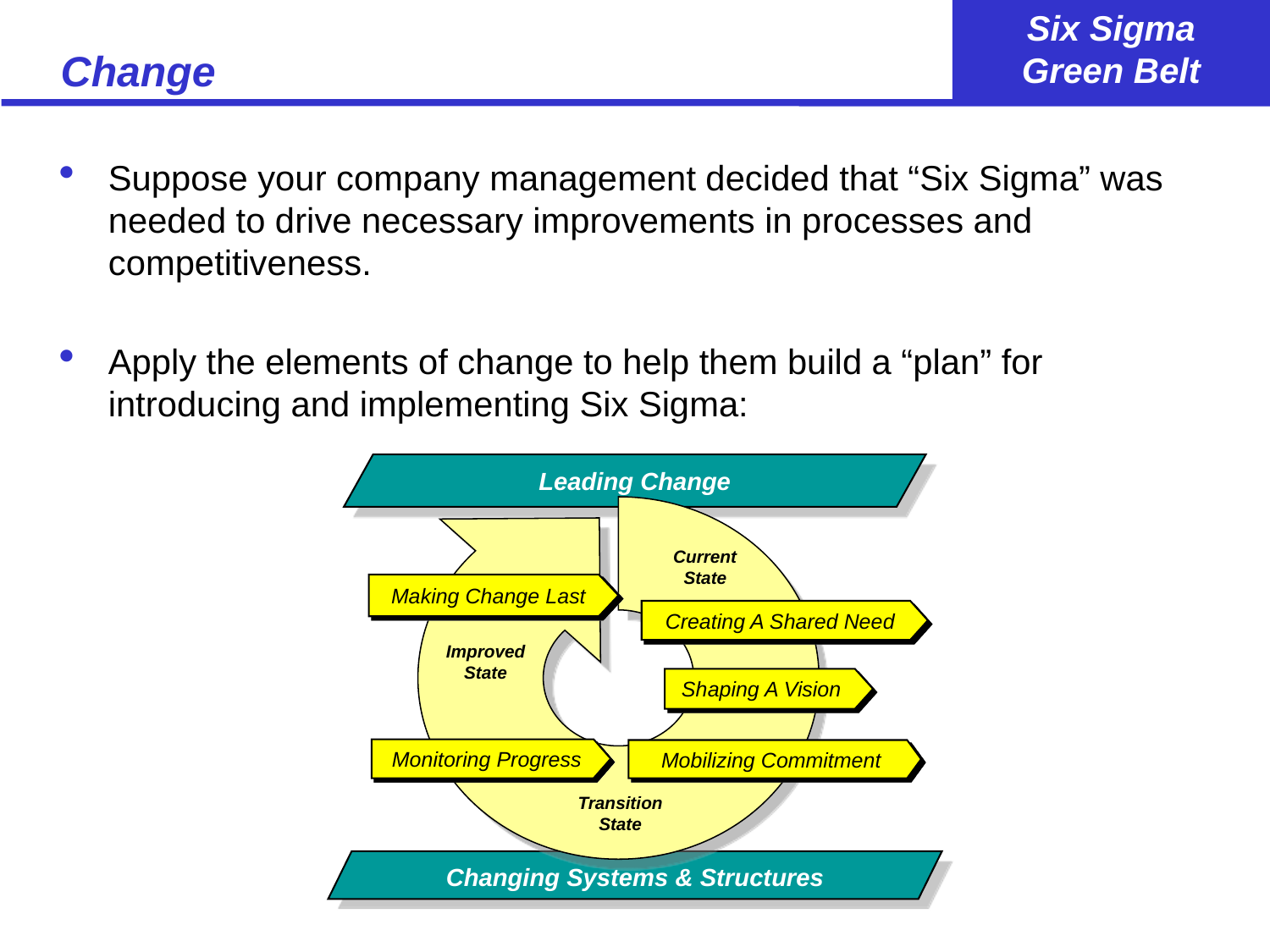

# Change
Suppose your company management decided that “Six Sigma” was needed to drive necessary improvements in processes and competitiveness.

Apply the elements of change to help them build a “plan” for introducing and implementing Six Sigma:
Leading Change

Current
State
Making Change Last
Creating A Shared Need
Improved
State
Shaping A Vision
Monitoring Progress
Mobilizing Commitment
Transition
State
Changing Systems & Structures